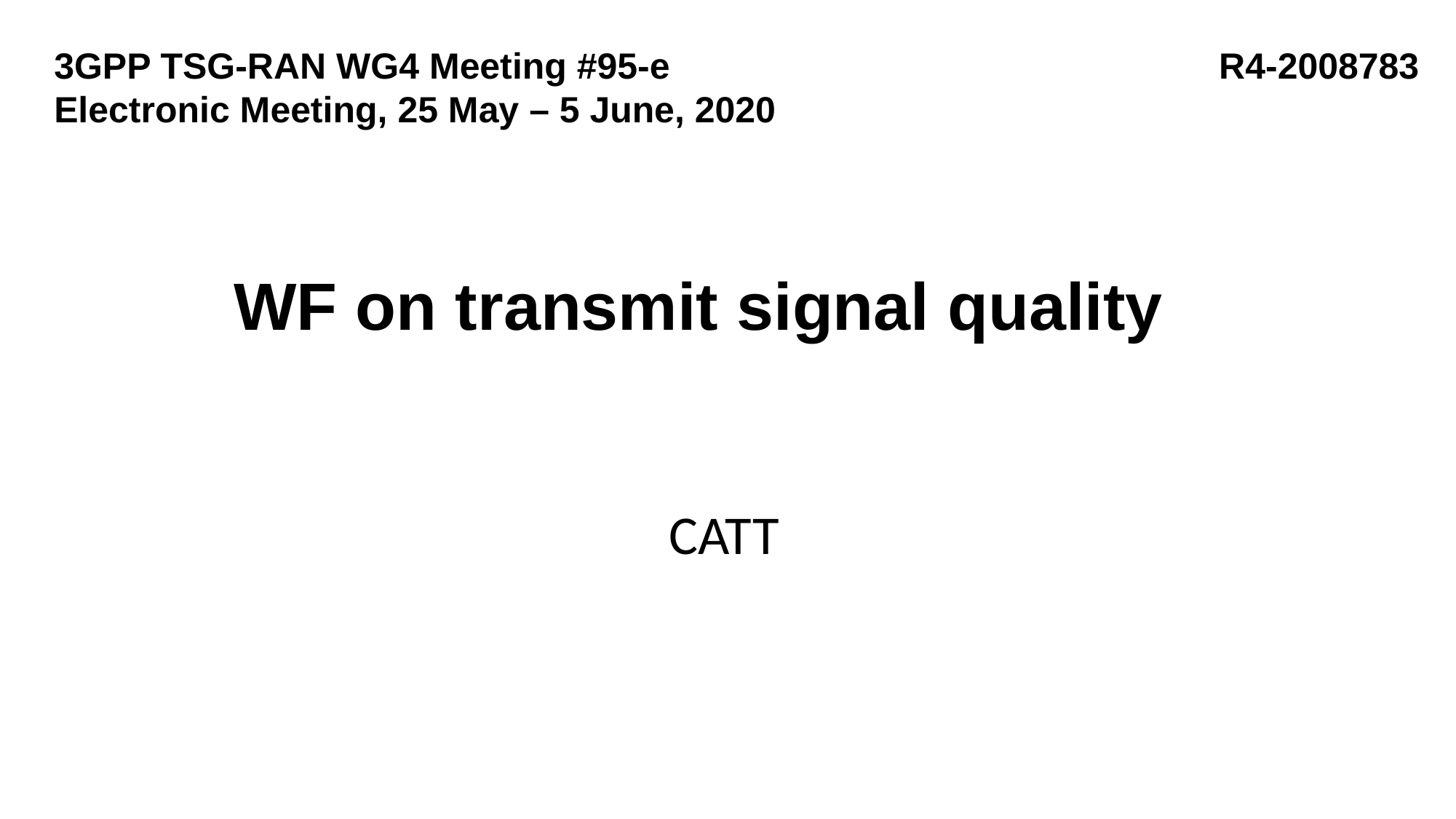

3GPP TSG-RAN WG4 Meeting #95-e				                  R4-2008783
Electronic Meeting, 25 May – 5 June, 2020
# WF on transmit signal quality
CATT